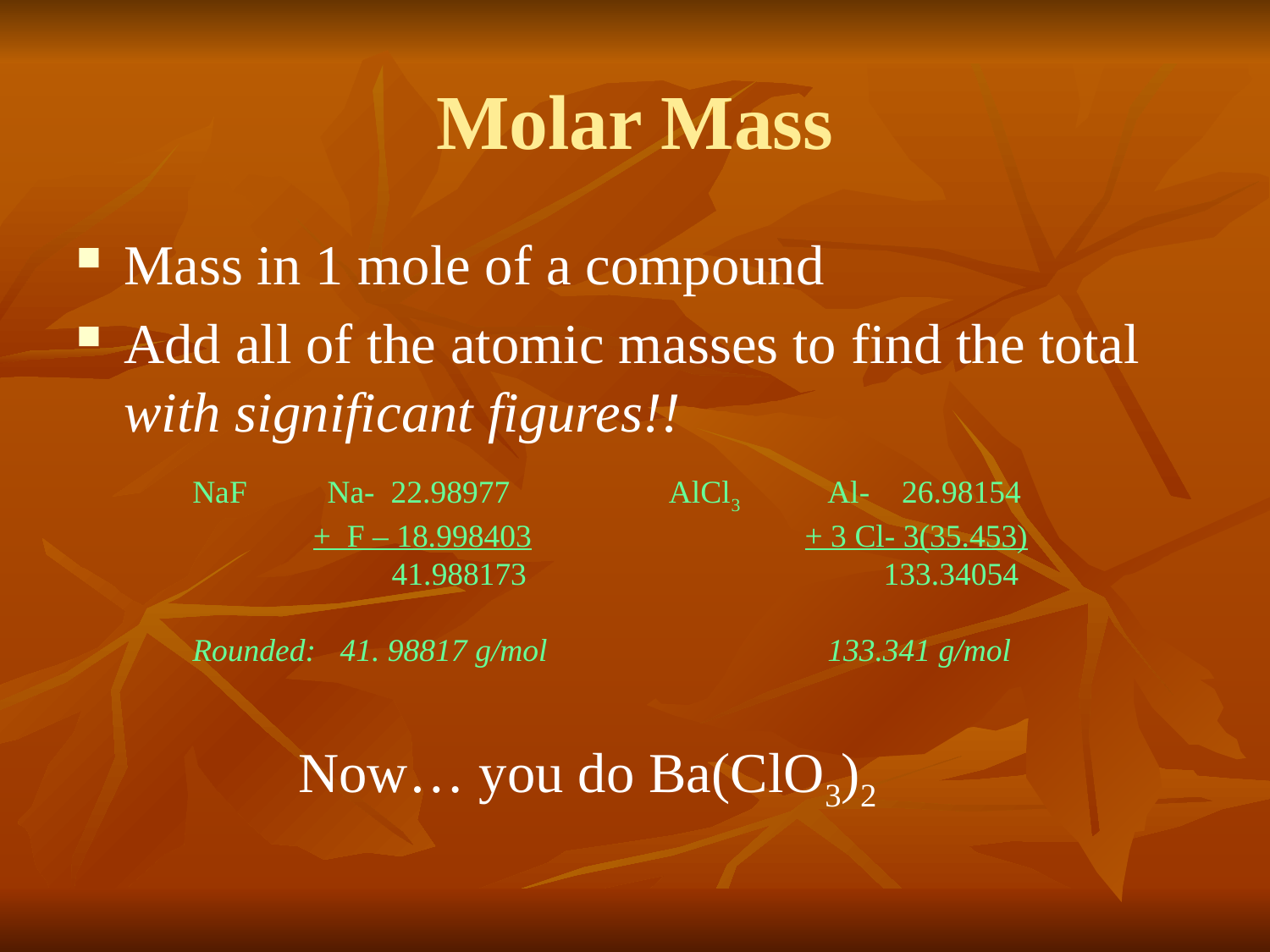

# Molar Mass
Mass in 1 mole of a compound
Add all of the atomic masses to find the total with significant figures!!
NaF          Na-  22.98977                    AlCl3	Al-    26.98154
               +  F – 18.998403		             + 3 Cl- 3(35.453)
	         41.988173			       133.34054

Rounded:   41. 98817 g/mol			133.341 g/mol

Now… you do Ba(ClO3)2